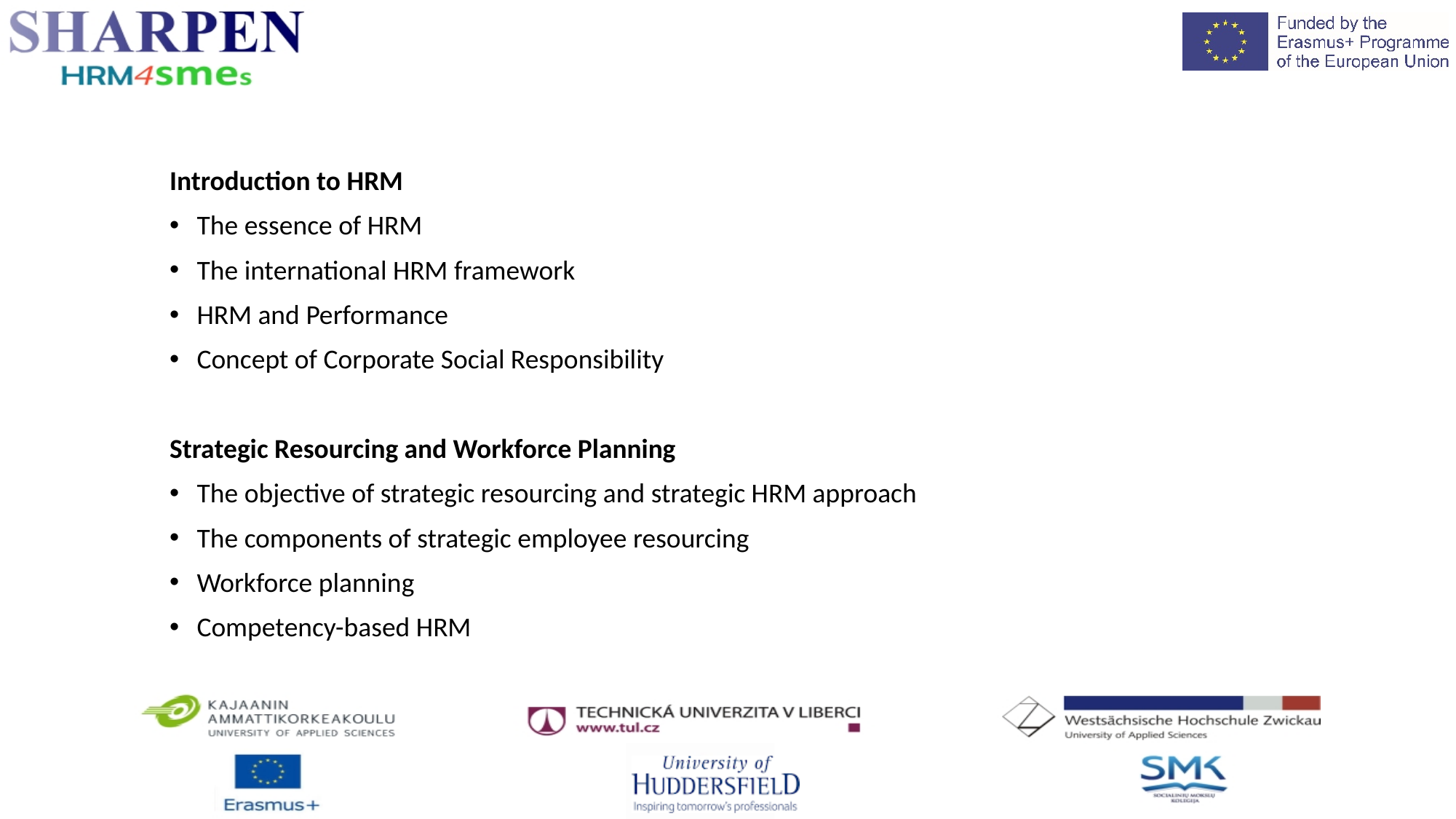

Introduction to HRM
The essence of HRM
The international HRM framework
HRM and Performance
Concept of Corporate Social Responsibility

Strategic Resourcing and Workforce Planning
The objective of strategic resourcing and strategic HRM approach
The components of strategic employee resourcing
Workforce planning
Competency-based HRM